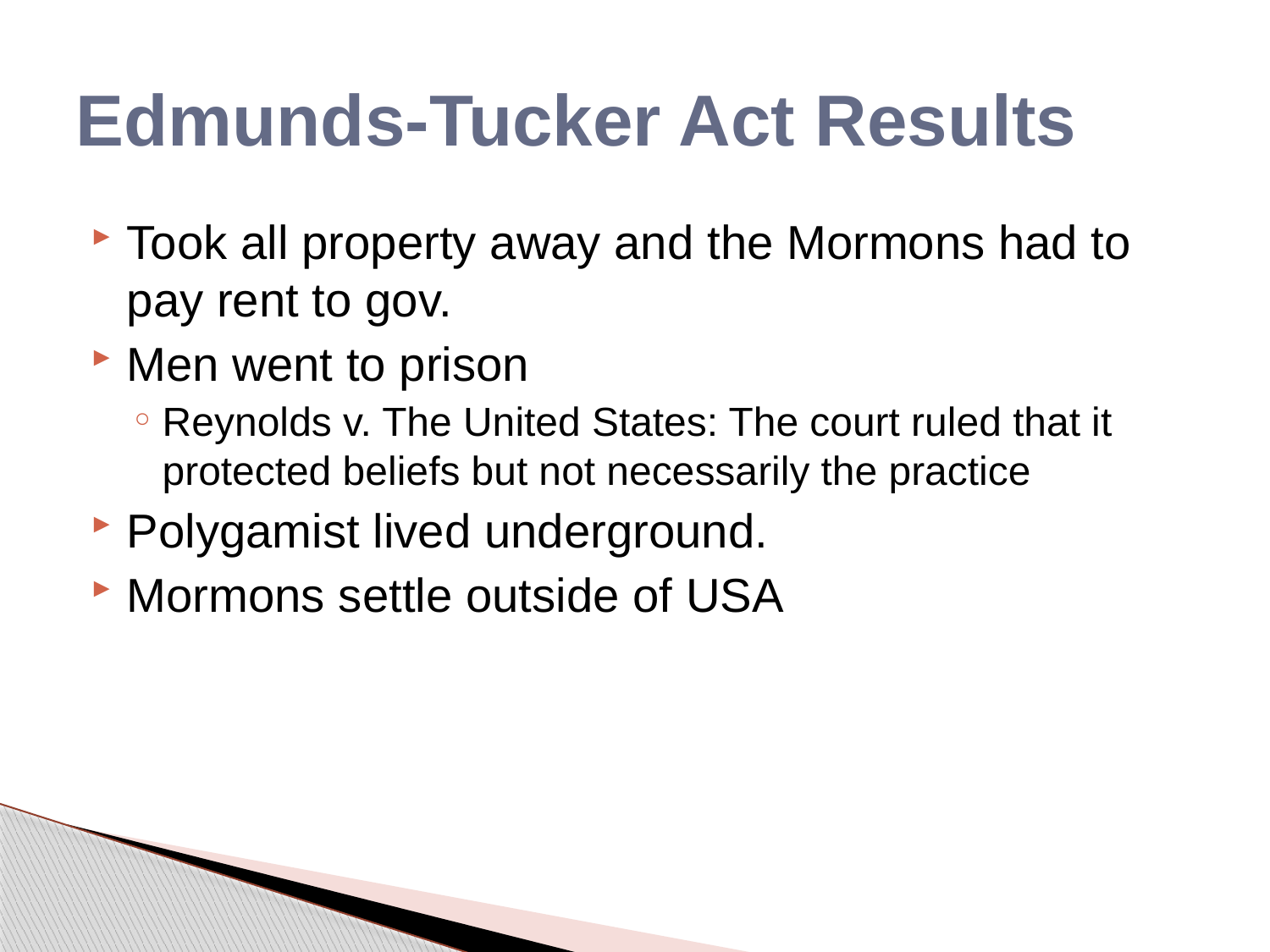

# Edmunds-Tucker Act Results
Took all property away and the Mormons had to pay rent to gov.
Men went to prison
Reynolds v. The United States: The court ruled that it protected beliefs but not necessarily the practice
Polygamist lived underground.
Mormons settle outside of USA